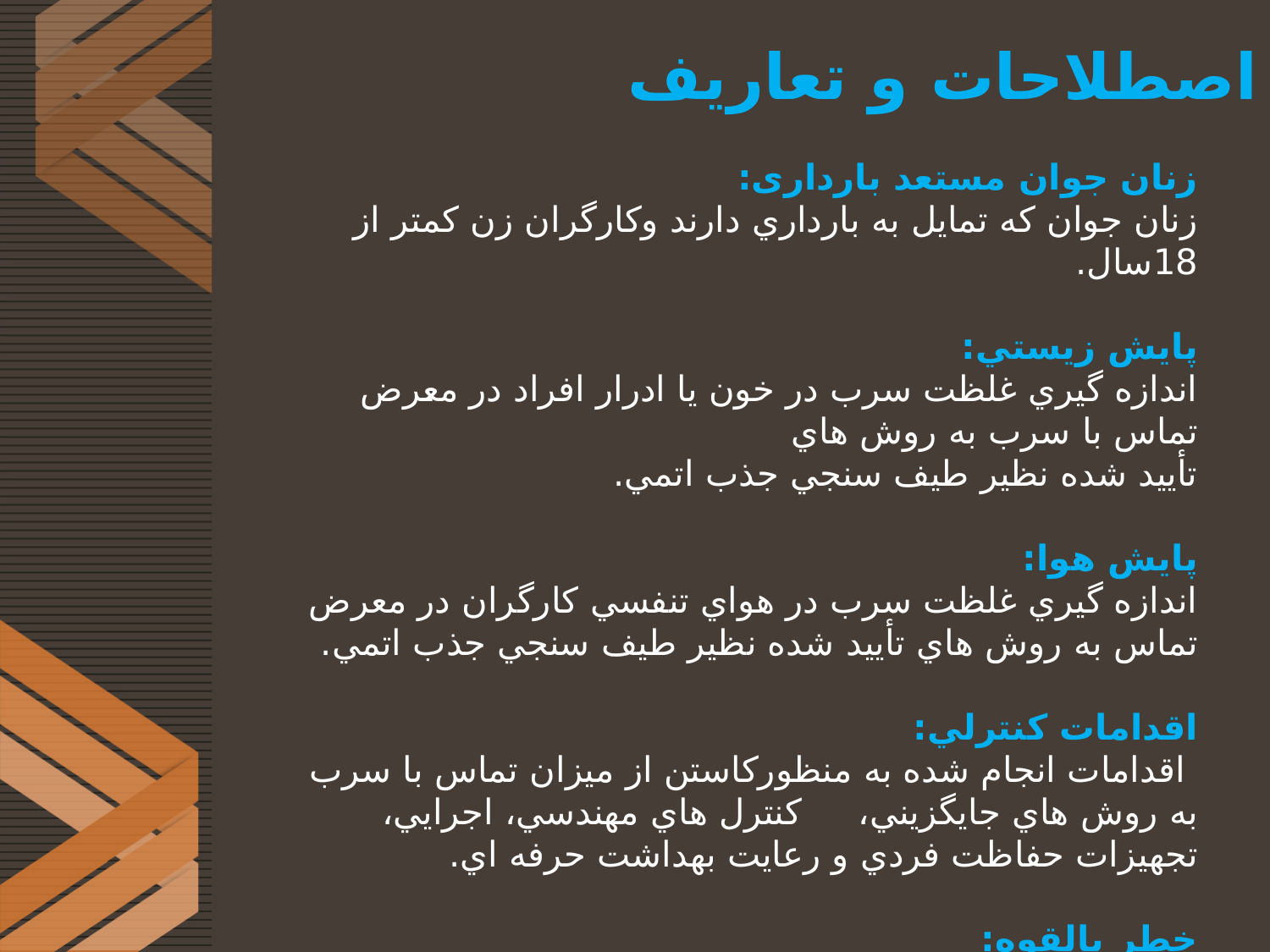

# اصطلاحات و تعاریف
زنان جوان مستعد بارداری:
زنان جوان كه تمايل به بارداري دارند وكارگران زن كمتر از 18سال.

پايش زيستي:
اندازه گيري غلظت سرب در خون يا ادرار افراد در معرض تماس با سرب به روش هاي
تأييد شده نظير طيف سنجي جذب اتمي.

پايش هوا:
اندازه گيري غلظت سرب در هواي تنفسي كارگران در معرض تماس به روش هاي تأييد شده نظير طيف سنجي جذب اتمي.

اقدامات كنترلي:
 اقدامات انجام شده به منظوركاستن از ميزان تماس با سرب به روش هاي جايگزيني،     كنترل هاي مهندسي، اجرايي، تجهيزات حفاظت فردي و رعايت بهداشت حرفه اي.

خطر بالقوه:
خصوصيات ذاتي سرب كه از پتانسيل آسيب رساني به سلامتي افراد برخوردار است.